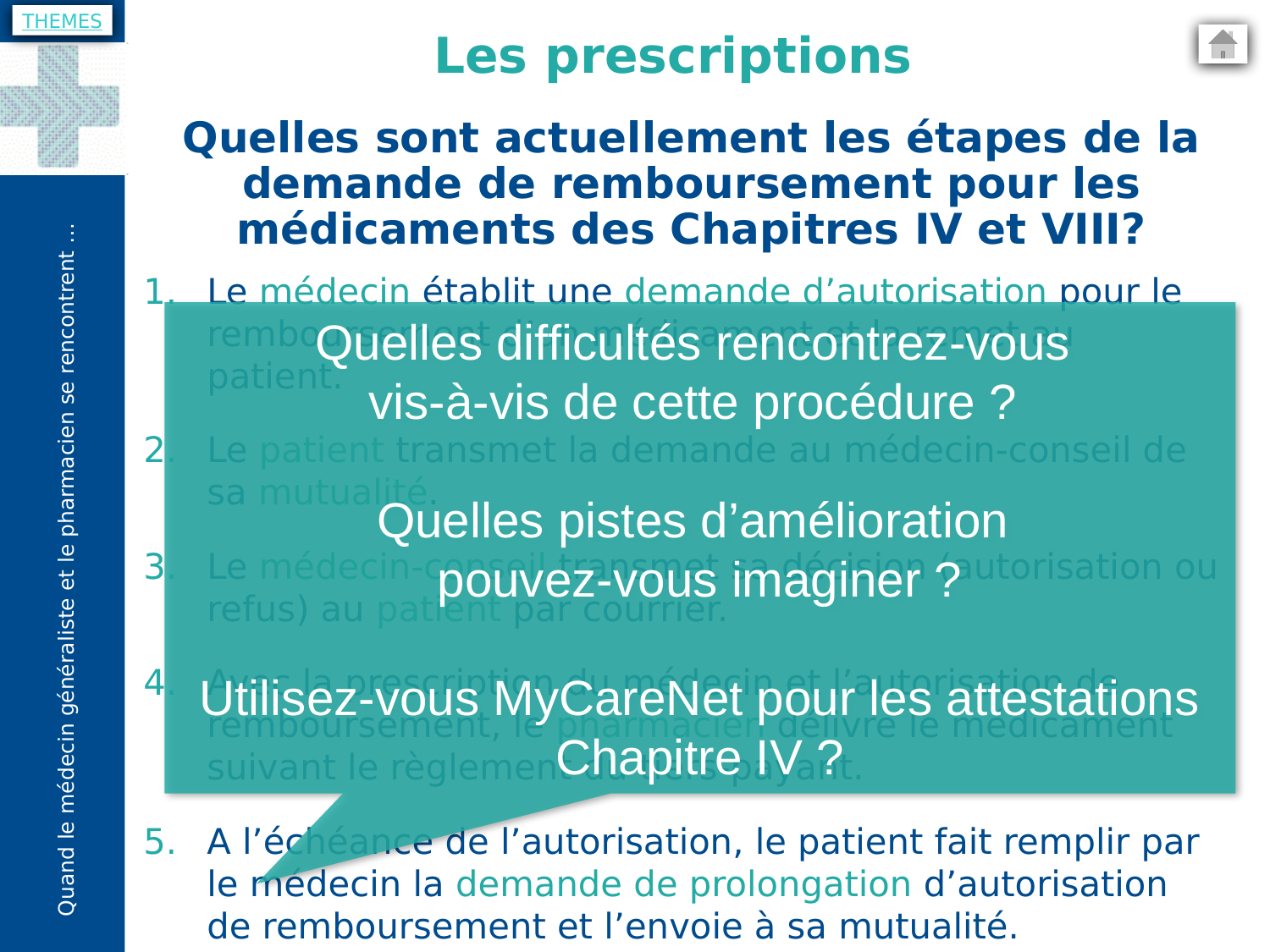

THEMES
Les prescriptions

Quelles sont actuellement les étapes de la demande de remboursement pour les médicaments des Chapitres IV et VIII?
Le médecin établit une demande d’autorisation pour le remboursement d’un médicament et la remet au patient.
Le patient transmet la demande au médecin-conseil de sa mutualité.
Le médecin-conseil transmet sa décision (autorisation ou refus) au patient par courrier.
Avec la prescription du médecin et l’autorisation de remboursement, le pharmacien délivre le médicament suivant le règlement du tiers-payant.
A l’échéance de l’autorisation, le patient fait remplir par le médecin la demande de prolongation d’autorisation de remboursement et l’envoie à sa mutualité.

Quelles difficultés rencontrez-vous
vis-à-vis de cette procédure ?

Quelles pistes d’amélioration
pouvez-vous imaginer ?

Utilisez-vous MyCareNet pour les attestations Chapitre IV ?